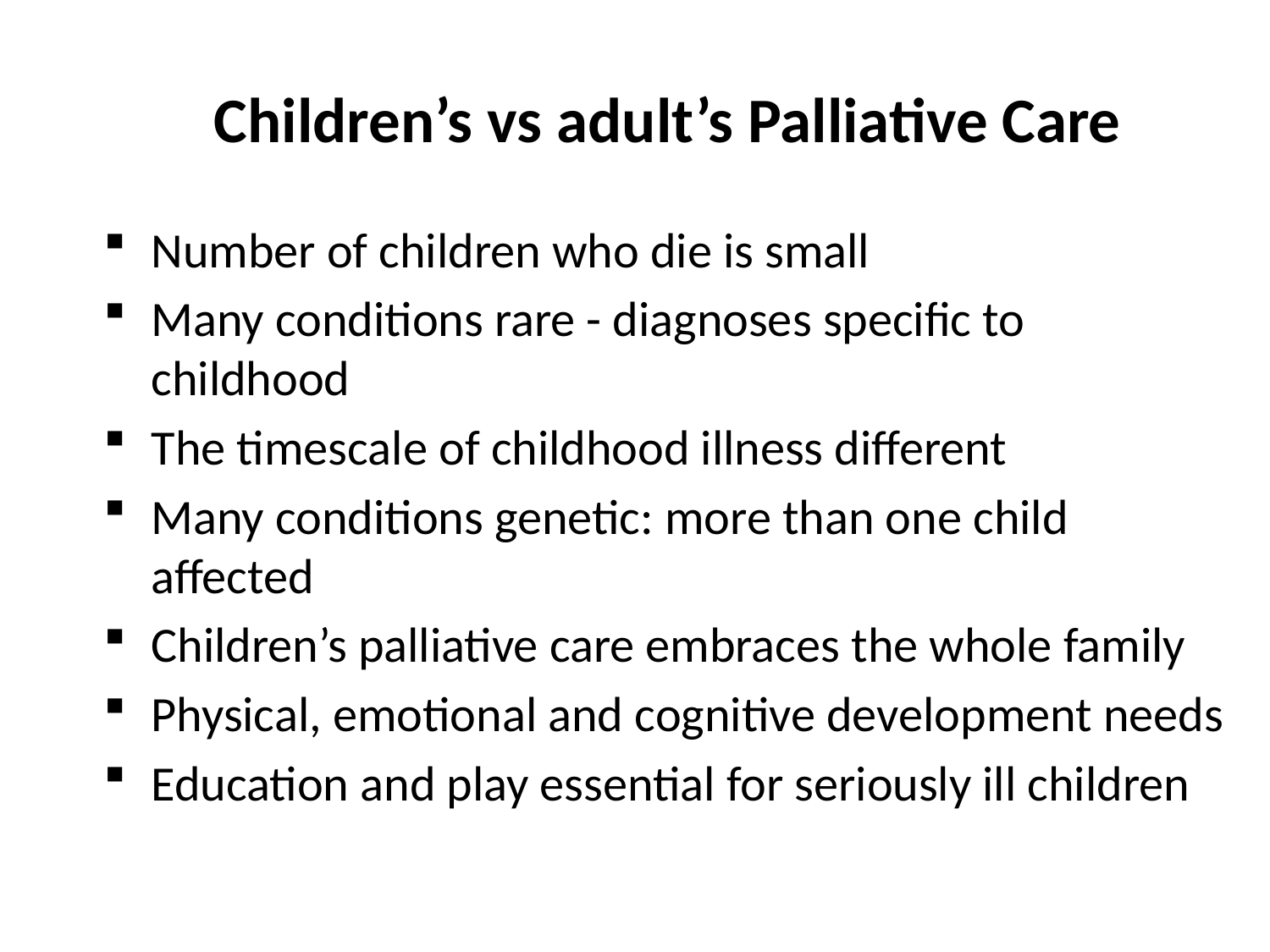

Children’s vs adult’s Palliative Care
Number of children who die is small
Many conditions rare - diagnoses specific to childhood
The timescale of childhood illness different
Many conditions genetic: more than one child affected
Children’s palliative care embraces the whole family
Physical, emotional and cognitive development needs
Education and play essential for seriously ill children